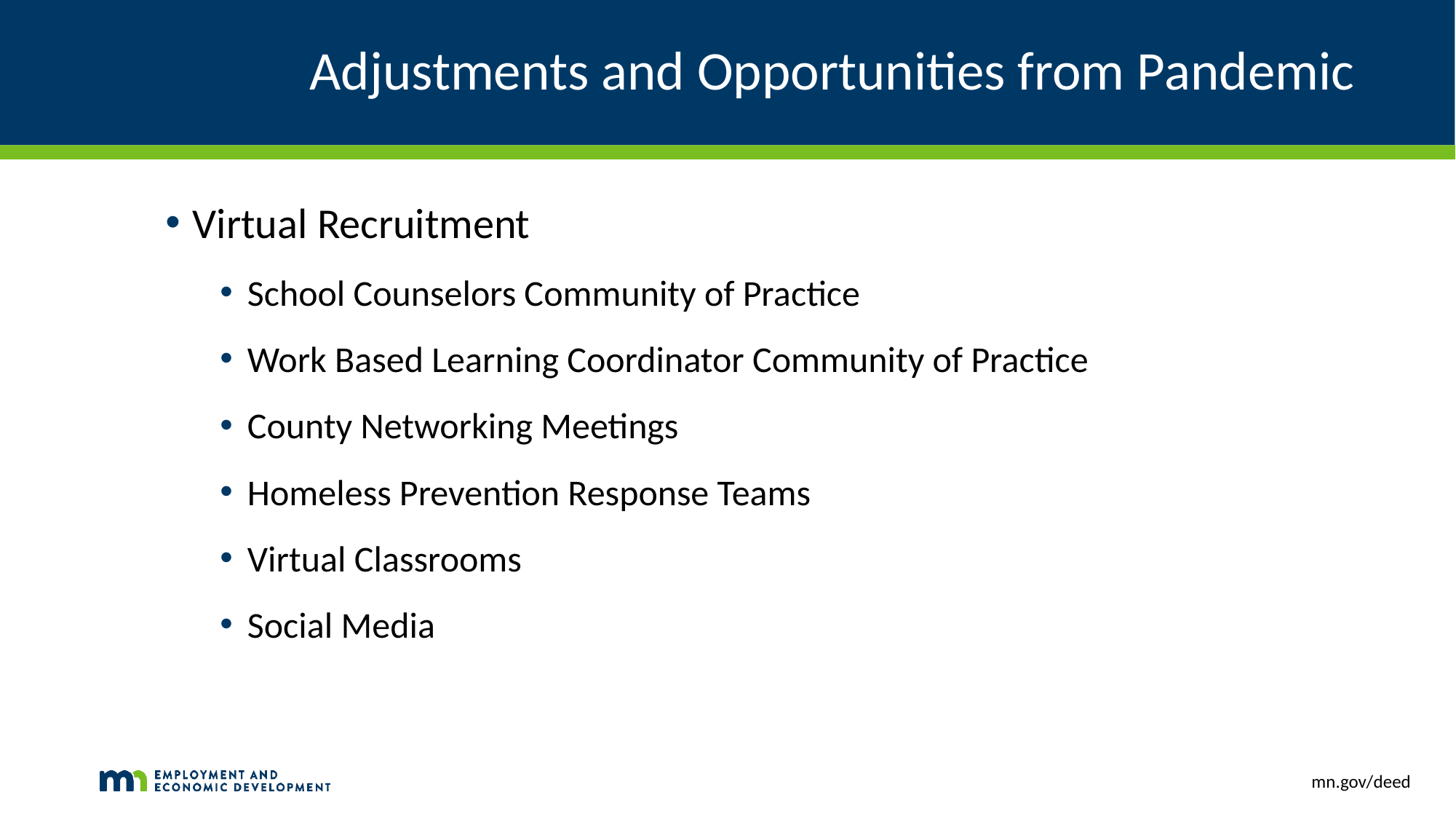

# Adjustments and Opportunities from Pandemic
Virtual Recruitment
School Counselors Community of Practice
Work Based Learning Coordinator Community of Practice
County Networking Meetings
Homeless Prevention Response Teams
Virtual Classrooms
Social Media

mn.gov/deed